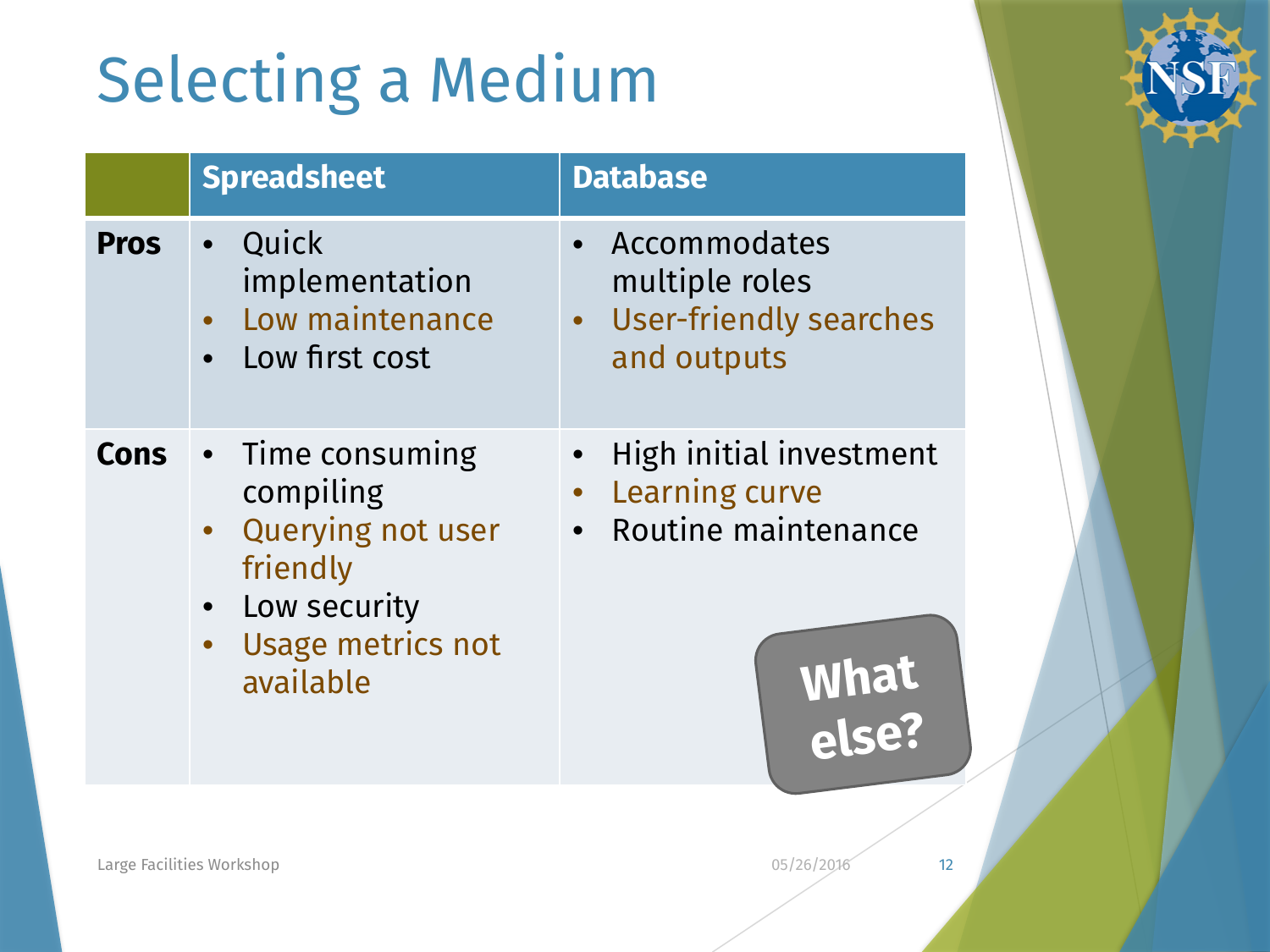

# Selecting a Medium
|  | Spreadsheet | Database |
| --- | --- | --- |
| Pros | Quick implementation Low maintenance Low first cost | Accommodates multiple roles User-friendly searches and outputs |
| Cons | Time consuming compiling Querying not user friendly Low security Usage metrics not available | High initial investment Learning curve Routine maintenance |
What else?
Large Facilities Workshop
05/26/2016
12